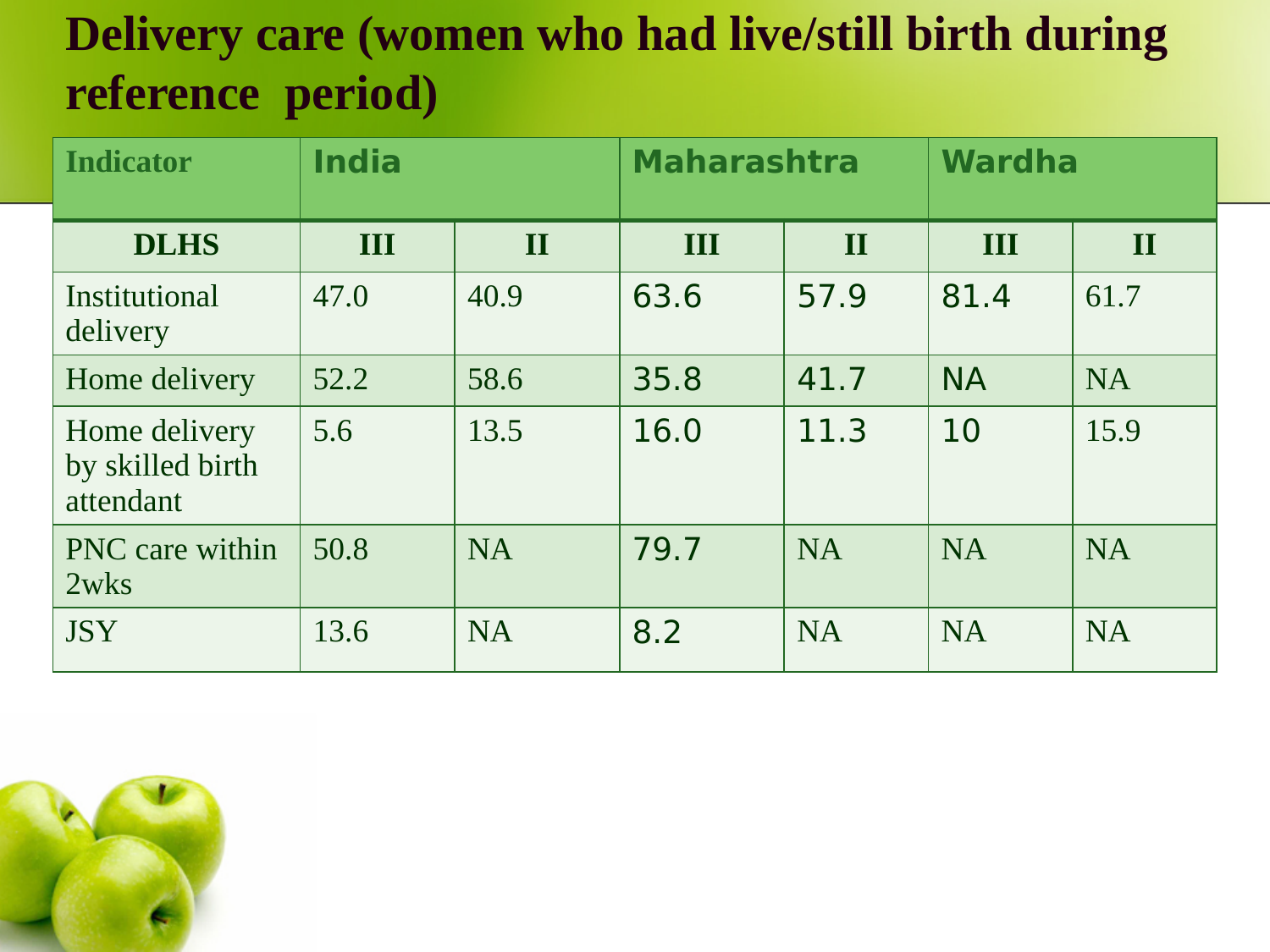

# Delivery care (women who had live/still birth during reference  period)
| Indicator | India |  | Maharashtra |  | Wardha |  |
| --- | --- | --- | --- | --- | --- | --- |
| DLHS | III | II | III | II | III | II |
| Institutional delivery | 47.0 | 40.9 | 63.6 | 57.9 | 81.4 | 61.7 |
| Home delivery | 52.2 | 58.6 | 35.8 | 41.7 | NA | NA |
| Home delivery by skilled birth attendant | 5.6 | 13.5 | 16.0 | 11.3 | 10 | 15.9 |
| PNC care within 2wks | 50.8 | NA | 79.7 | NA | NA | NA |
| JSY | 13.6 | NA | 8.2 | NA | NA | NA |